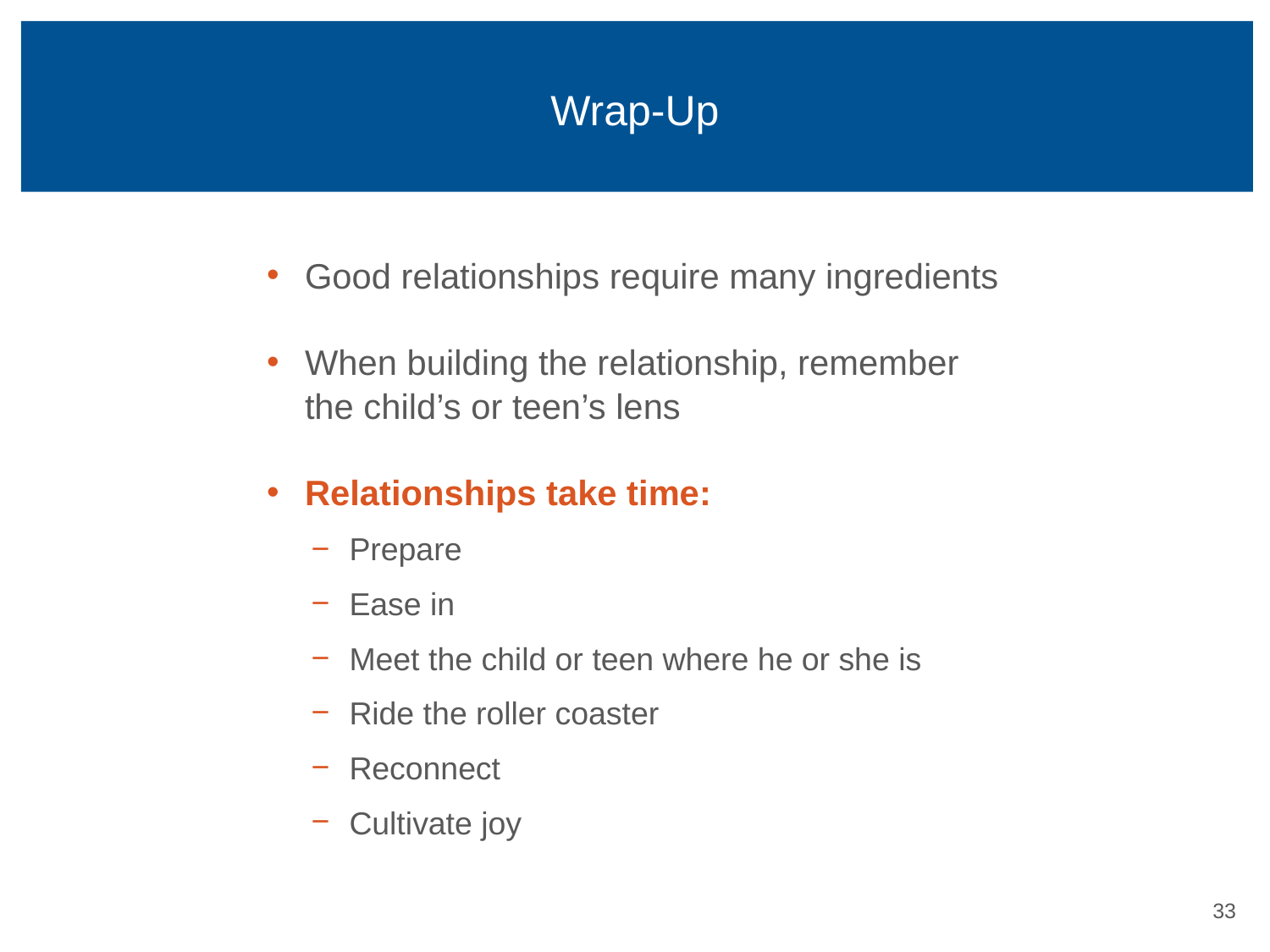

# Wrap-Up
Good relationships require many ingredients
When building the relationship, remember the child’s or teen’s lens
Relationships take time:
Prepare
Ease in
Meet the child or teen where he or she is
Ride the roller coaster
Reconnect
Cultivate joy
33